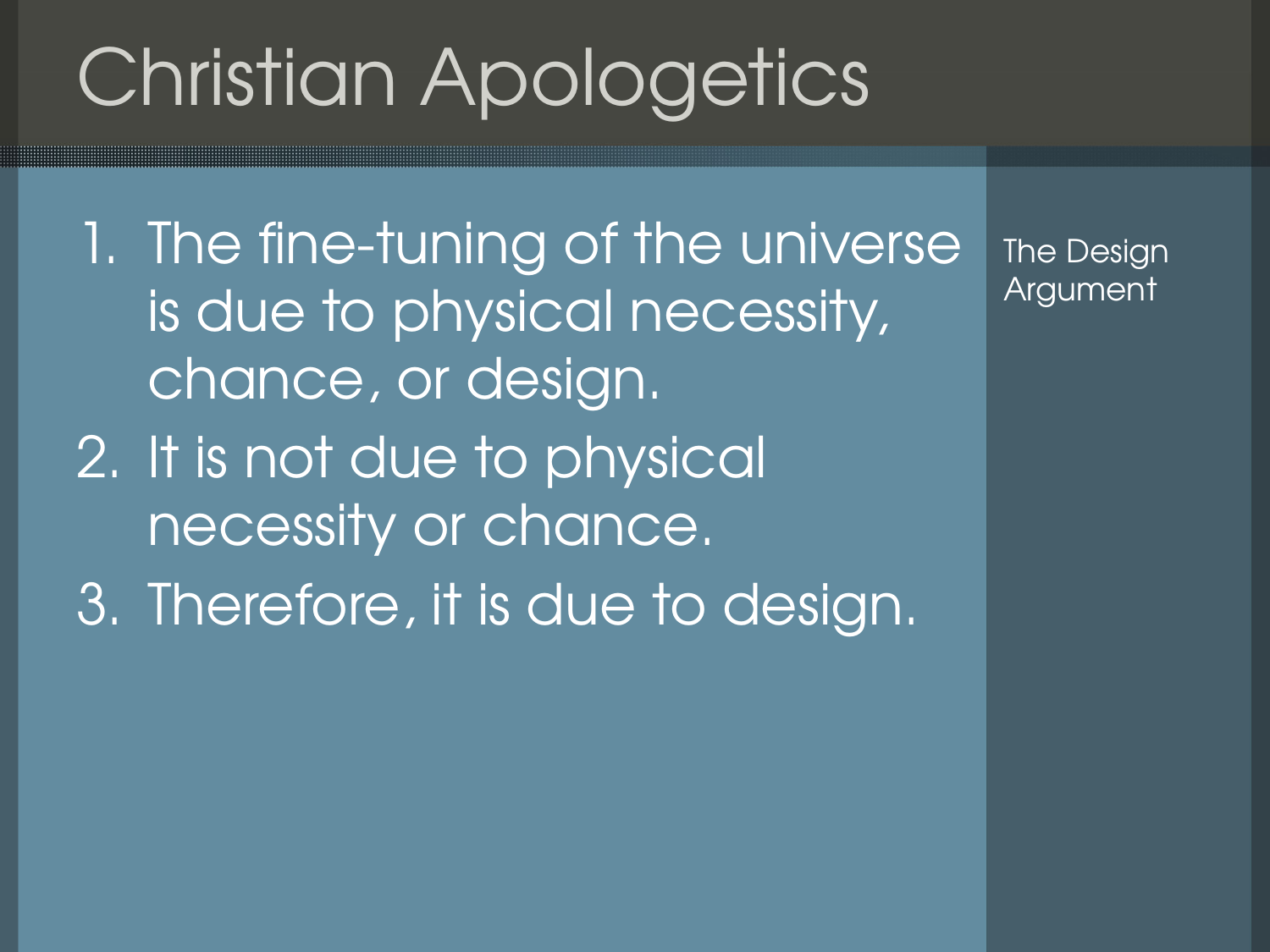

# Christian Apologetics
The fine-tuning of the universe is due to physical necessity, chance, or design.
It is not due to physical necessity or chance.
Therefore, it is due to design.

The Design Argument